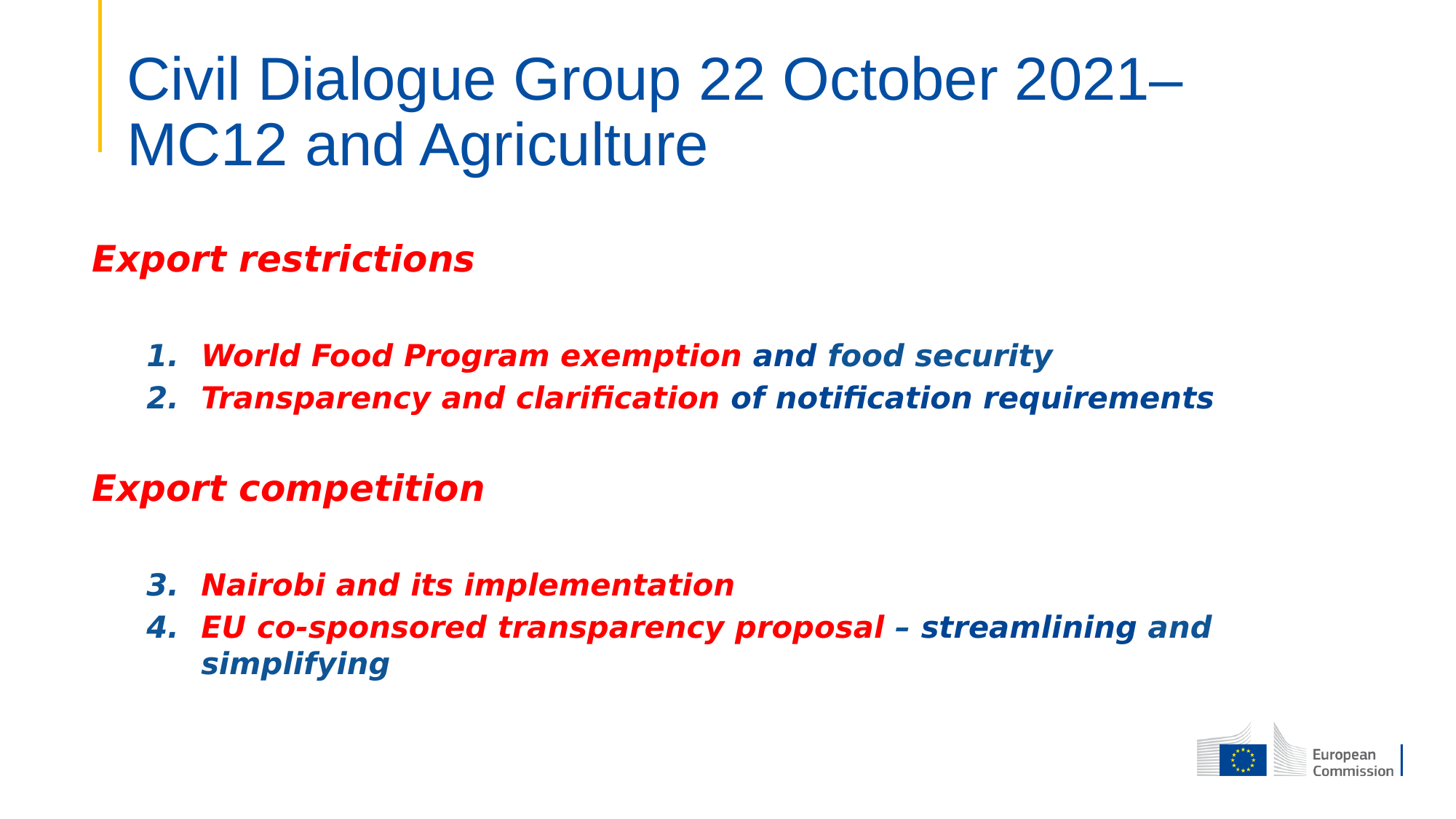

# Civil Dialogue Group 22 October 2021– MC12 and Agriculture

Export restrictions

World Food Program exemption and food security
Transparency and clarification of notification requirements

Export competition

Nairobi and its implementation
EU co-sponsored transparency proposal – streamlining and simplifying